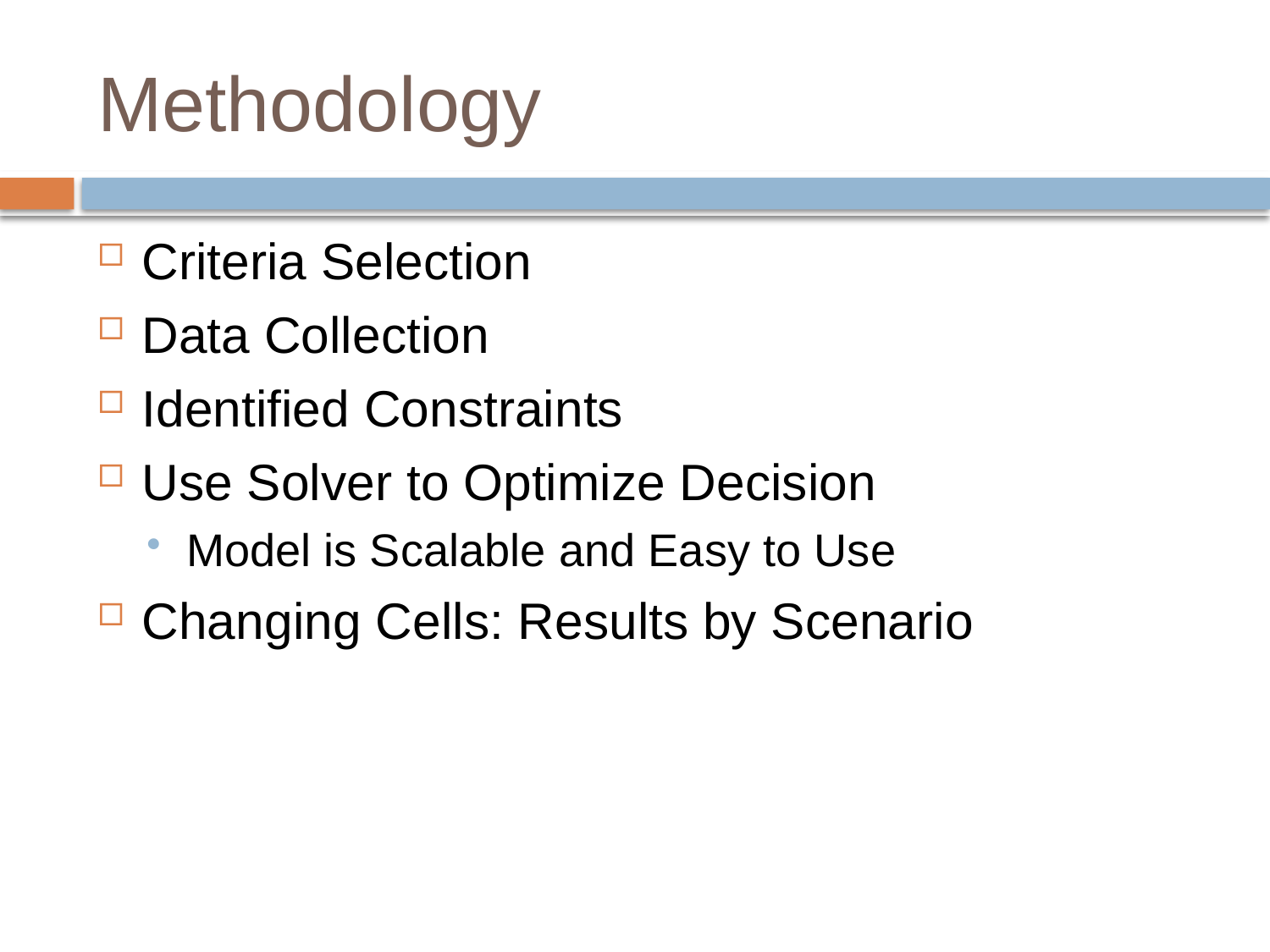

# Methodology
Criteria Selection
Data Collection
Identified Constraints
Use Solver to Optimize Decision
Model is Scalable and Easy to Use
Changing Cells: Results by Scenario